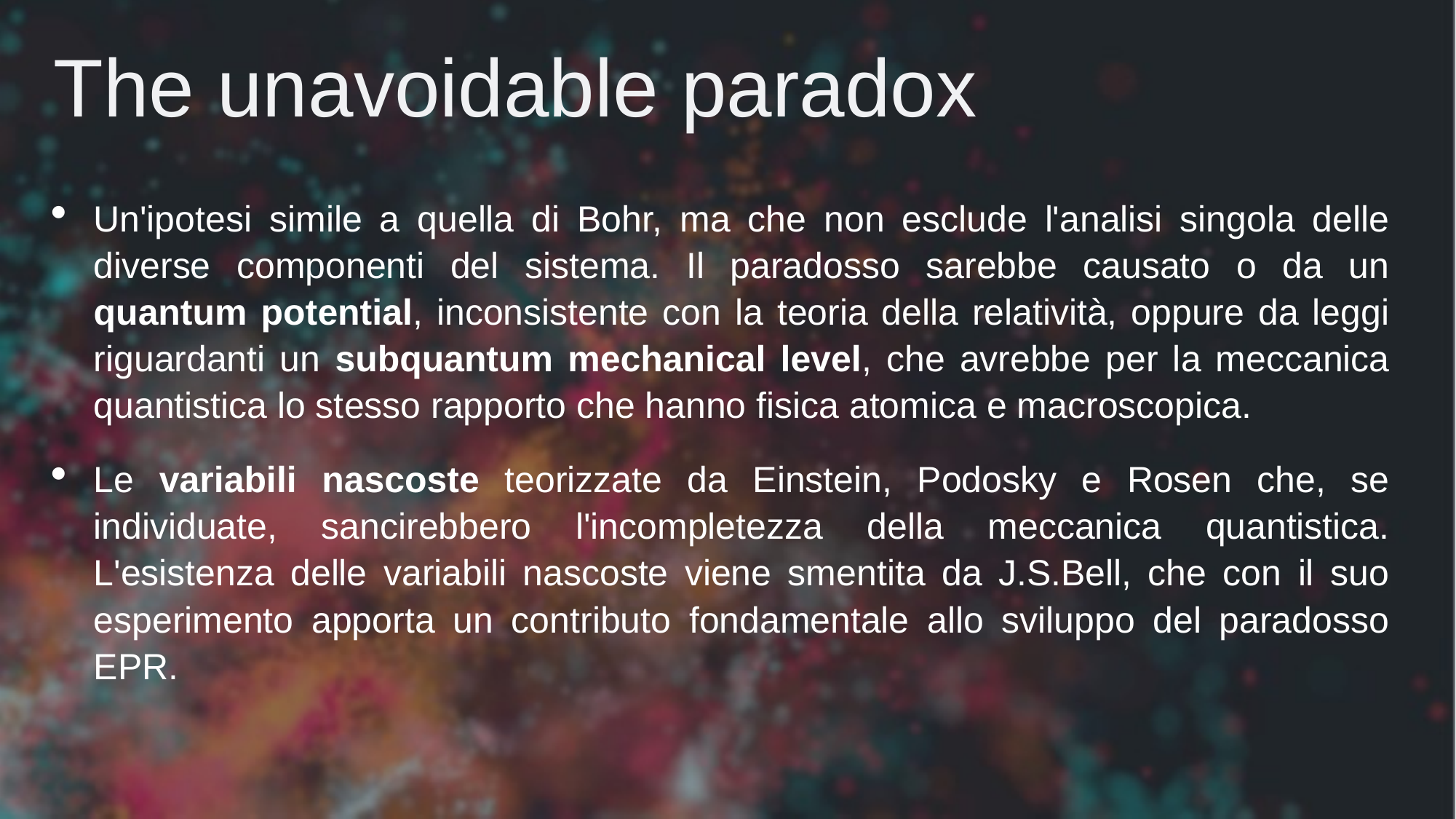

# The unavoidable paradox

Un'ipotesi simile a quella di Bohr, ma che non esclude l'analisi singola delle diverse componenti del sistema. Il paradosso sarebbe causato o da un quantum potential, inconsistente con la teoria della relatività, oppure da leggi riguardanti un subquantum mechanical level, che avrebbe per la meccanica quantistica lo stesso rapporto che hanno fisica atomica e macroscopica.
Le variabili nascoste teorizzate da Einstein, Podosky e Rosen che, se individuate, sancirebbero l'incompletezza della meccanica quantistica. L'esistenza delle variabili nascoste viene smentita da J.S.Bell, che con il suo esperimento apporta un contributo fondamentale allo sviluppo del paradosso EPR.